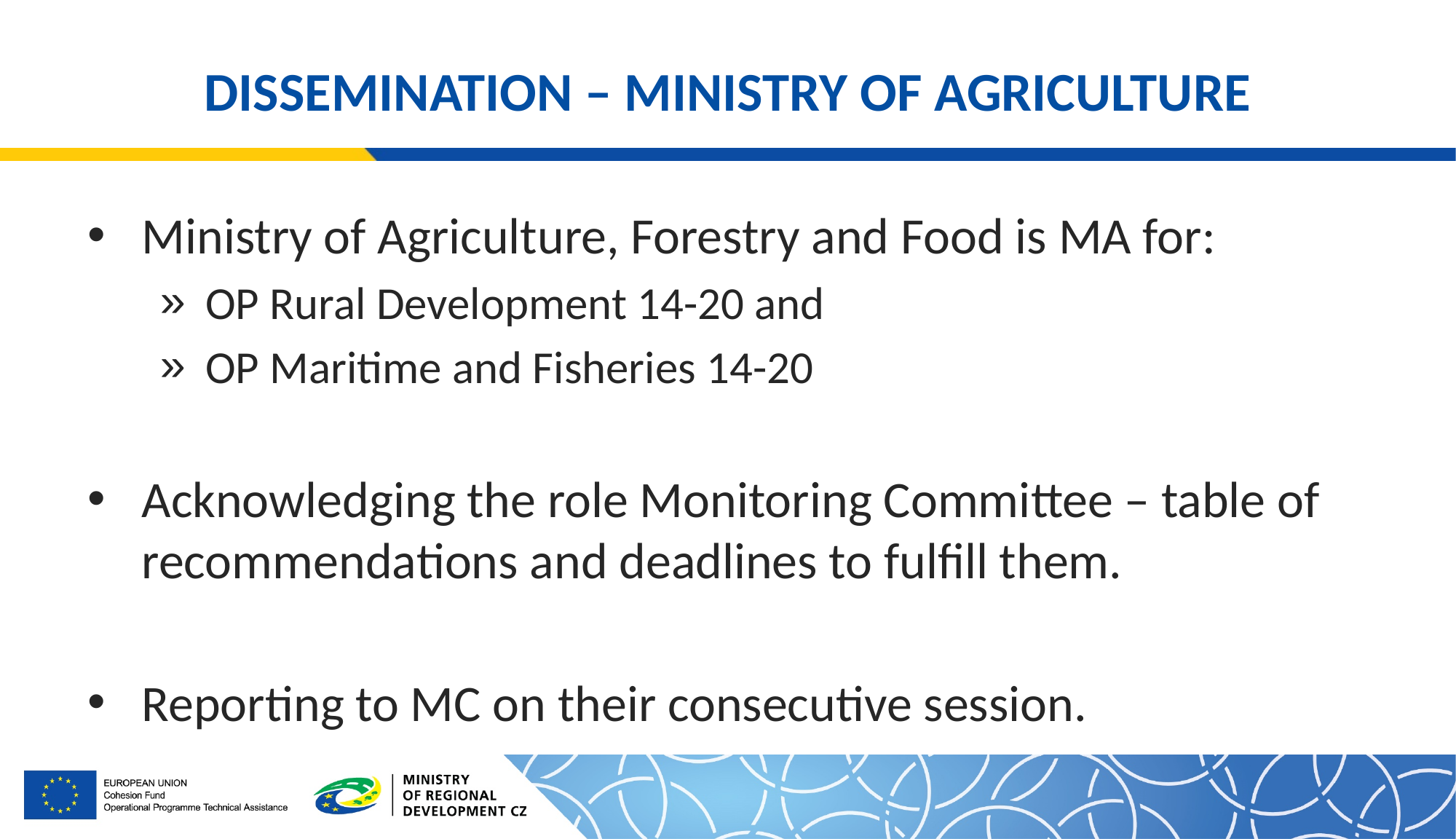

# DISSEMINATION – MINISTRY OF AGRICULTURE
Ministry of Agriculture, Forestry and Food is MA for:
OP Rural Development 14-20 and
OP Maritime and Fisheries 14-20

Acknowledging the role Monitoring Committee – table of recommendations and deadlines to fulfill them.

Reporting to MC on their consecutive session.